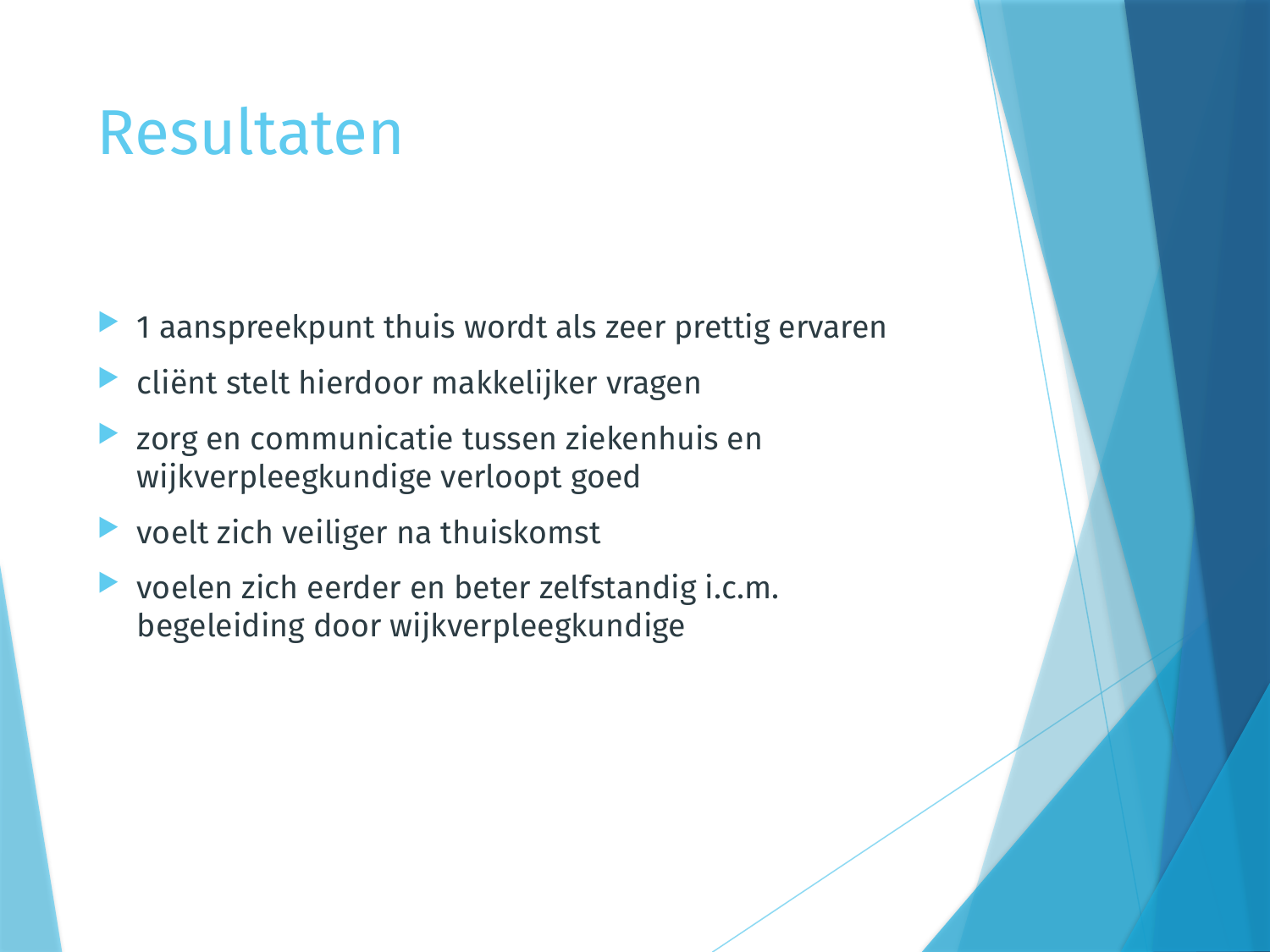

# Resultaten
1 aanspreekpunt thuis wordt als zeer prettig ervaren
cliënt stelt hierdoor makkelijker vragen
zorg en communicatie tussen ziekenhuis en wijkverpleegkundige verloopt goed
voelt zich veiliger na thuiskomst
voelen zich eerder en beter zelfstandig i.c.m. begeleiding door wijkverpleegkundige